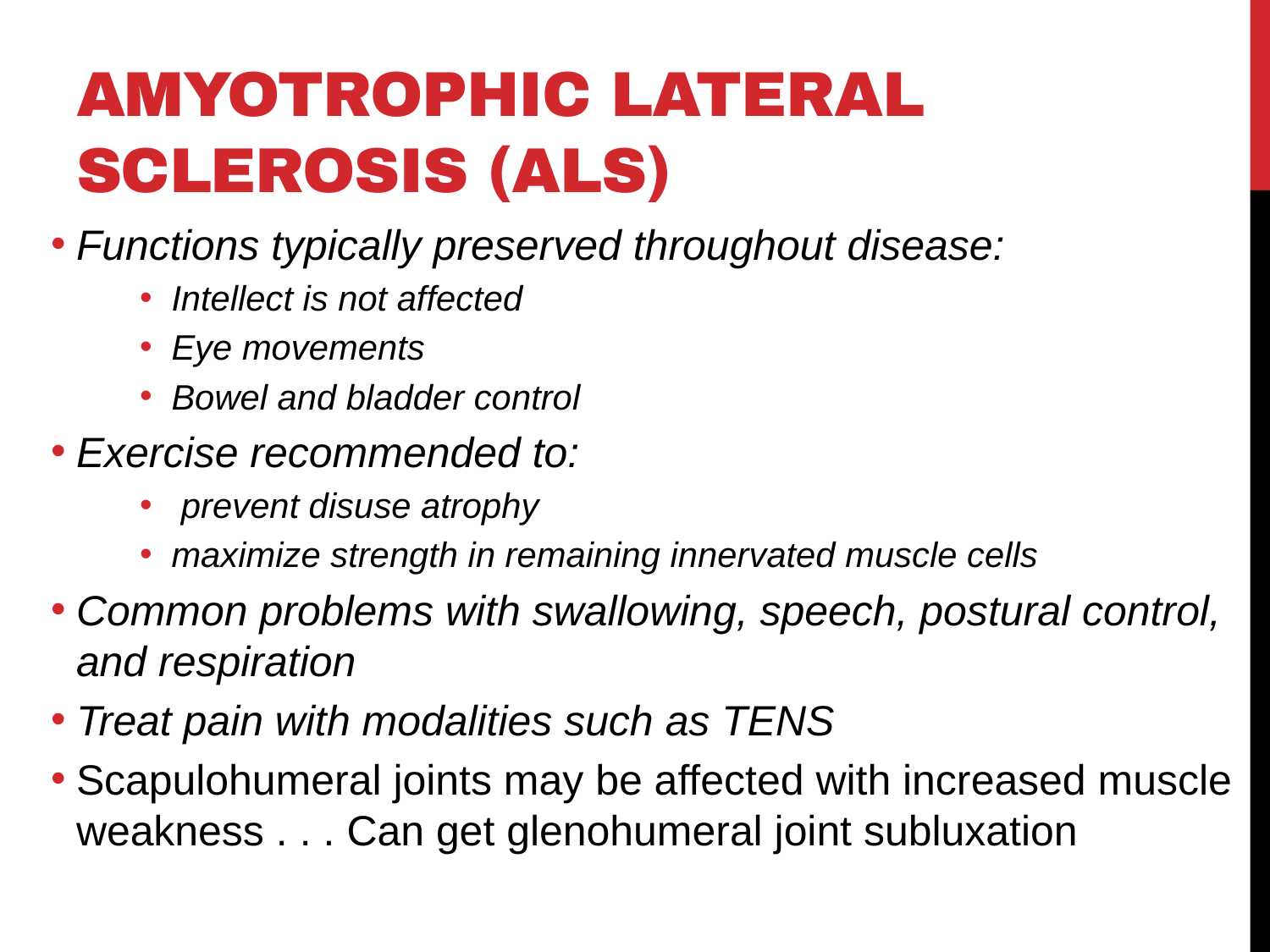

# Amyotrophic Lateral Sclerosis (ALS)
Functions typically preserved throughout disease:
Intellect is not affected
Eye movements
Bowel and bladder control
Exercise recommended to:
 prevent disuse atrophy
maximize strength in remaining innervated muscle cells
Common problems with swallowing, speech, postural control, and respiration
Treat pain with modalities such as TENS
Scapulohumeral joints may be affected with increased muscle weakness . . . Can get glenohumeral joint subluxation